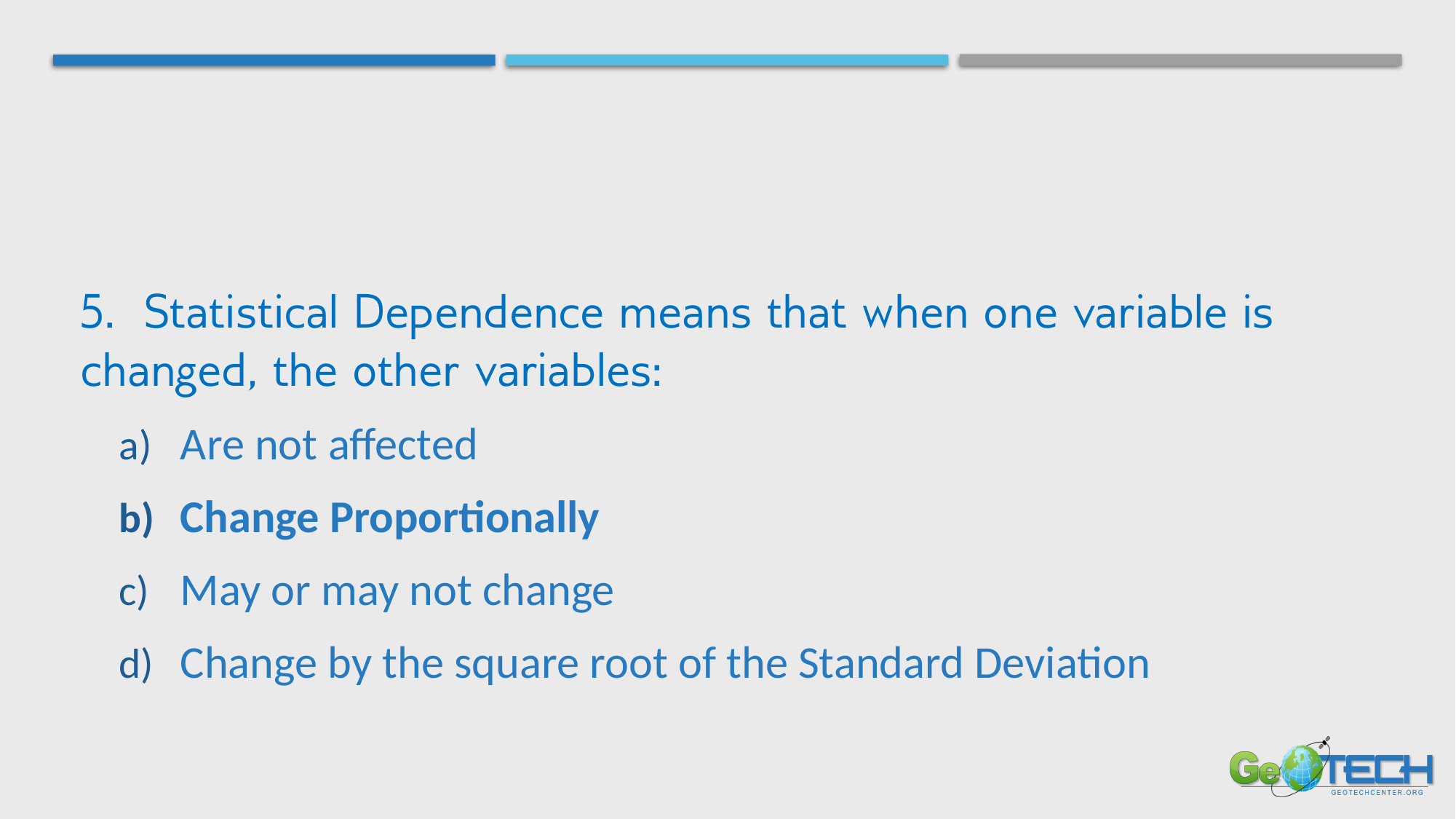

5.  Statistical Dependence means that when one variable is changed, the other variables:
Are not affected
Change Proportionally
May or may not change
Change by the square root of the Standard Deviation